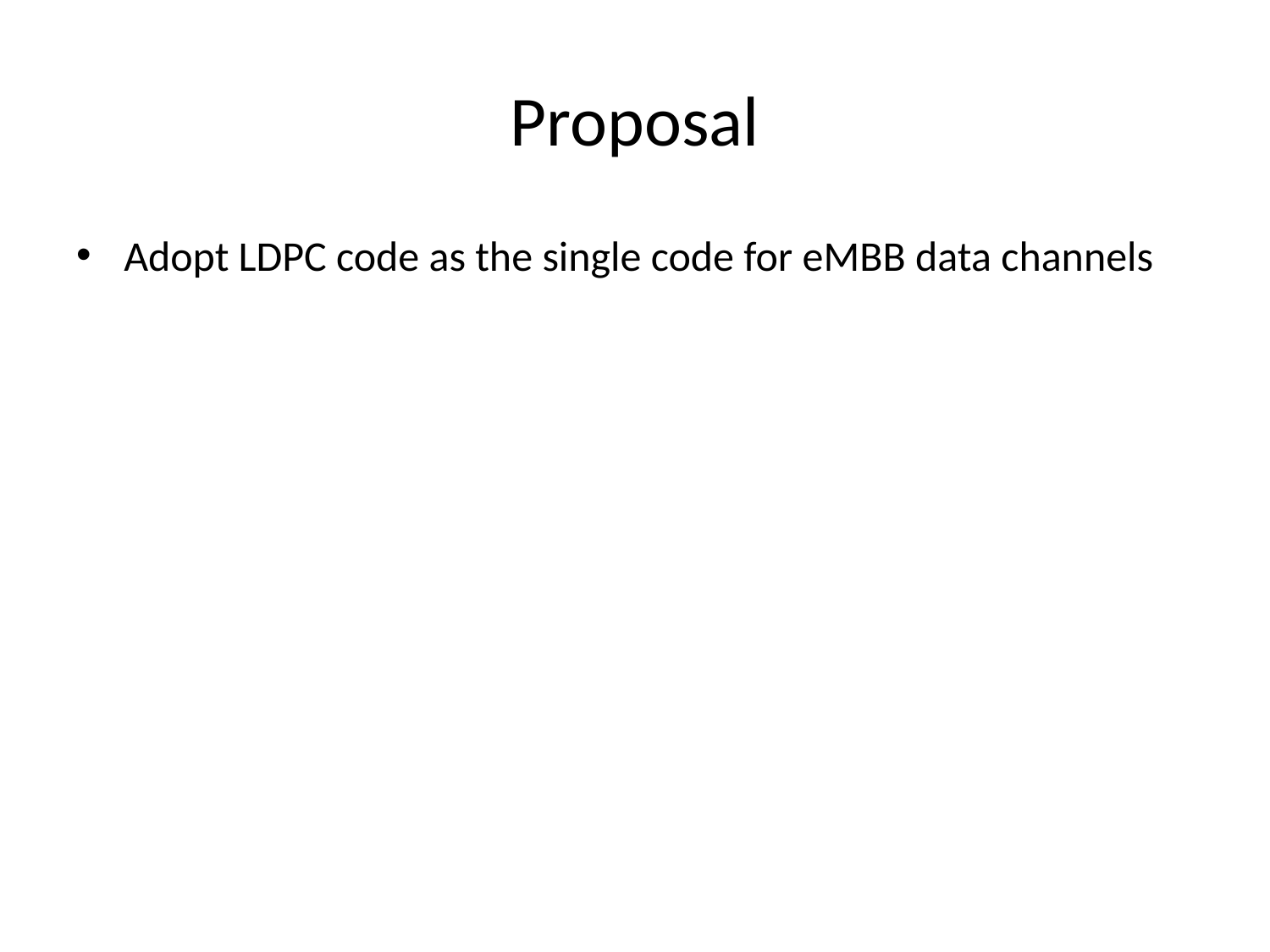

# Proposal
Adopt LDPC code as the single code for eMBB data channels